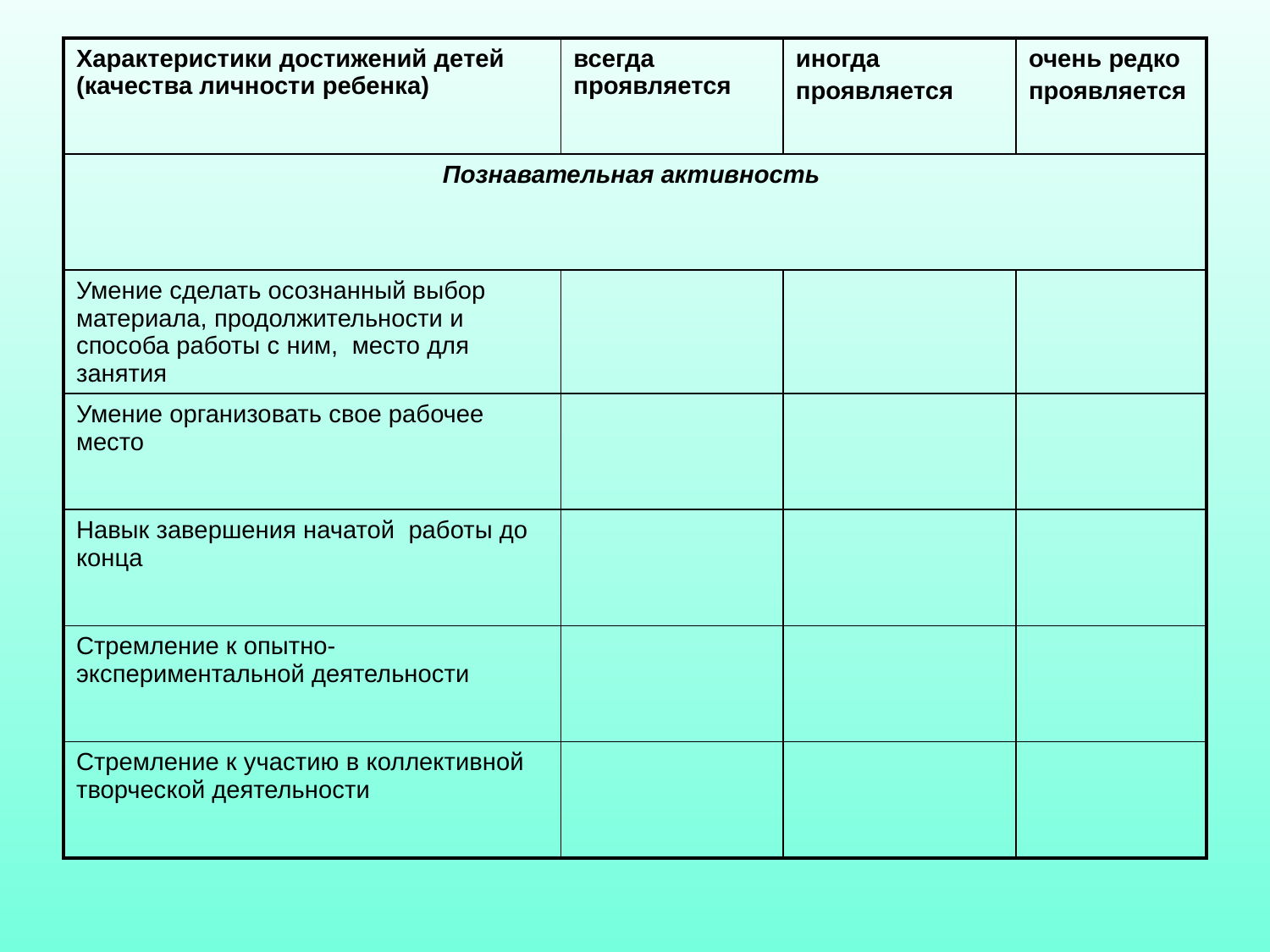

| Характеристики достижений детей (качества личности ребенка) | всегда проявляется | иногда проявляется | очень редко проявляется |
| --- | --- | --- | --- |
| Познавательная активность |  |  |  |
| Умение сделать осознанный выбор материала, продолжительности и способа работы с ним,  место для занятия |  |  |  |
| Умение организовать свое рабочее место |  |  |  |
| Навык завершения начатой  работы до конца |  |  |  |
| Стремление к опытно-экспериментальной деятельности |  |  |  |
| Стремление к участию в коллективной творческой деятельности |  |  |  |